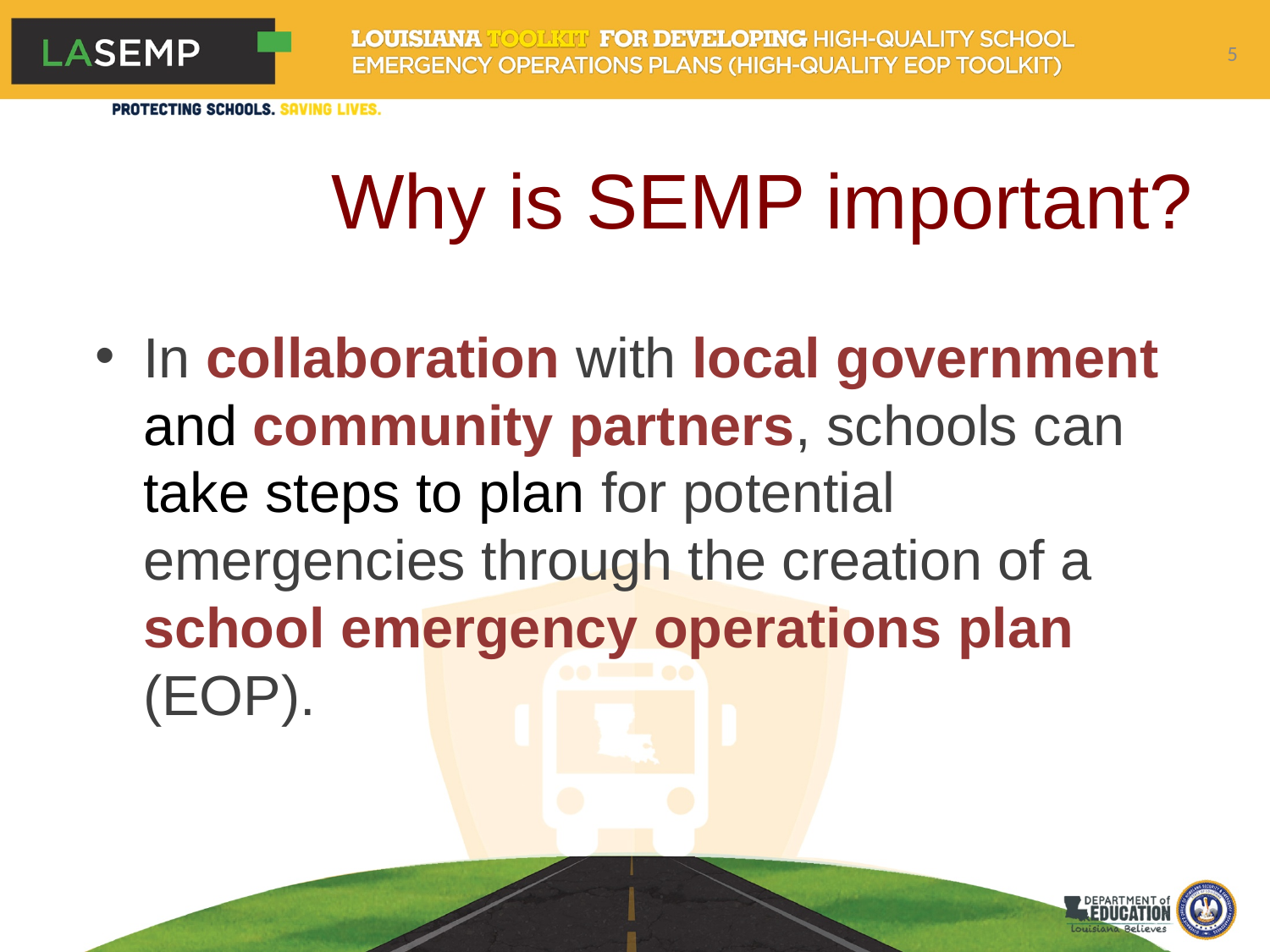

5
# Why is SEMP important?
In collaboration with local government and community partners, schools can take steps to plan for potential emergencies through the creation of a school emergency operations plan (EOP).